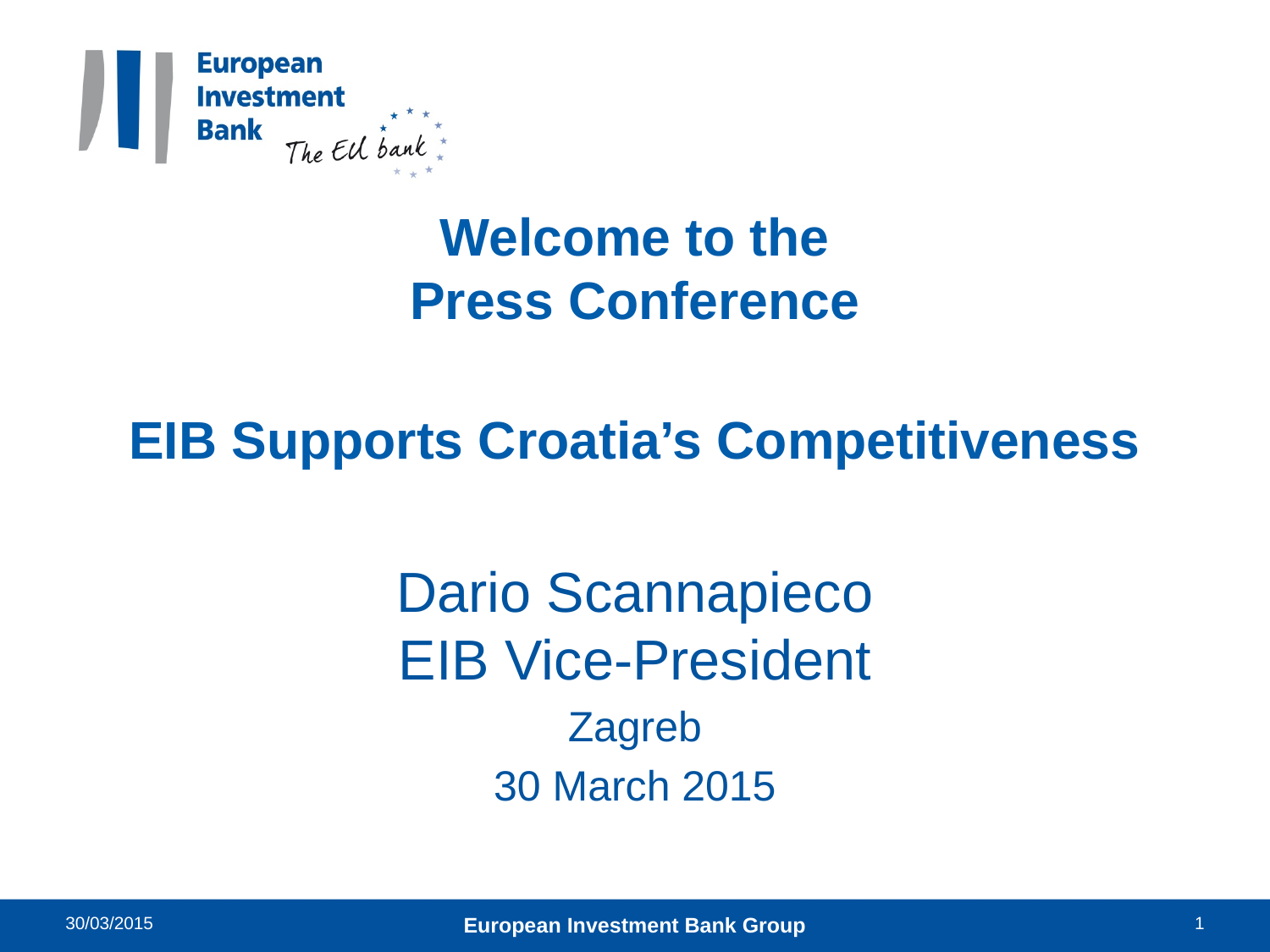

# Welcome to the Press Conference EIB Supports Croatia’s Competitiveness
Dario Scannapieco
EIB Vice-President
Zagreb
30 March 2015
30/03/2015
European Investment Bank Group
1